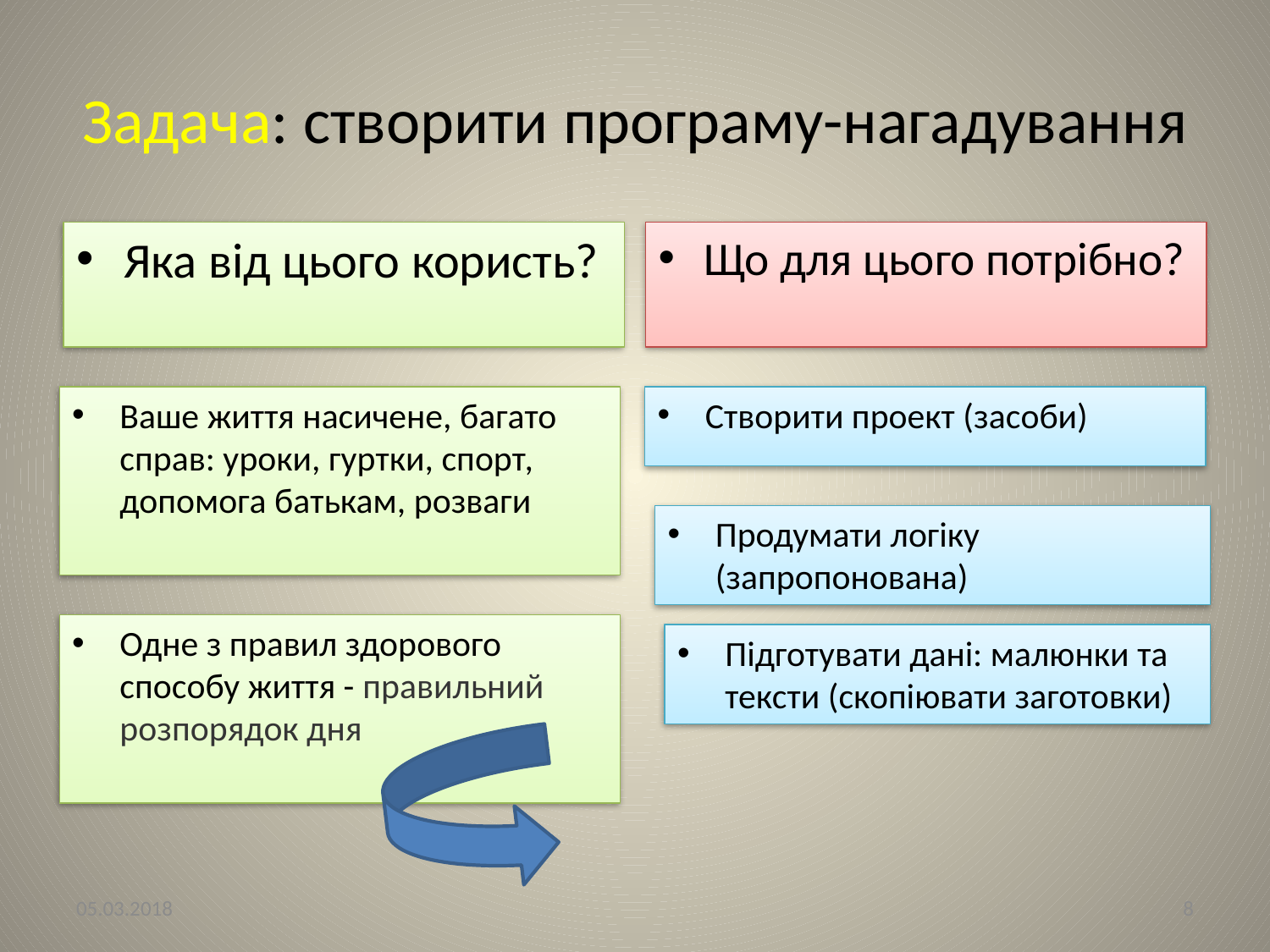

# Задача: створити програму-нагадування
Яка від цього користь?
Що для цього потрібно?
Ваше життя насичене, багато справ: уроки, гуртки, спорт, допомога батькам, розваги
Створити проект (засоби)
Продумати логіку (запропонована)
Одне з правил здорового способу життя - правильний розпорядок дня
Підготувати дані: малюнки та тексти (скопіювати заготовки)

05.03.2018
8